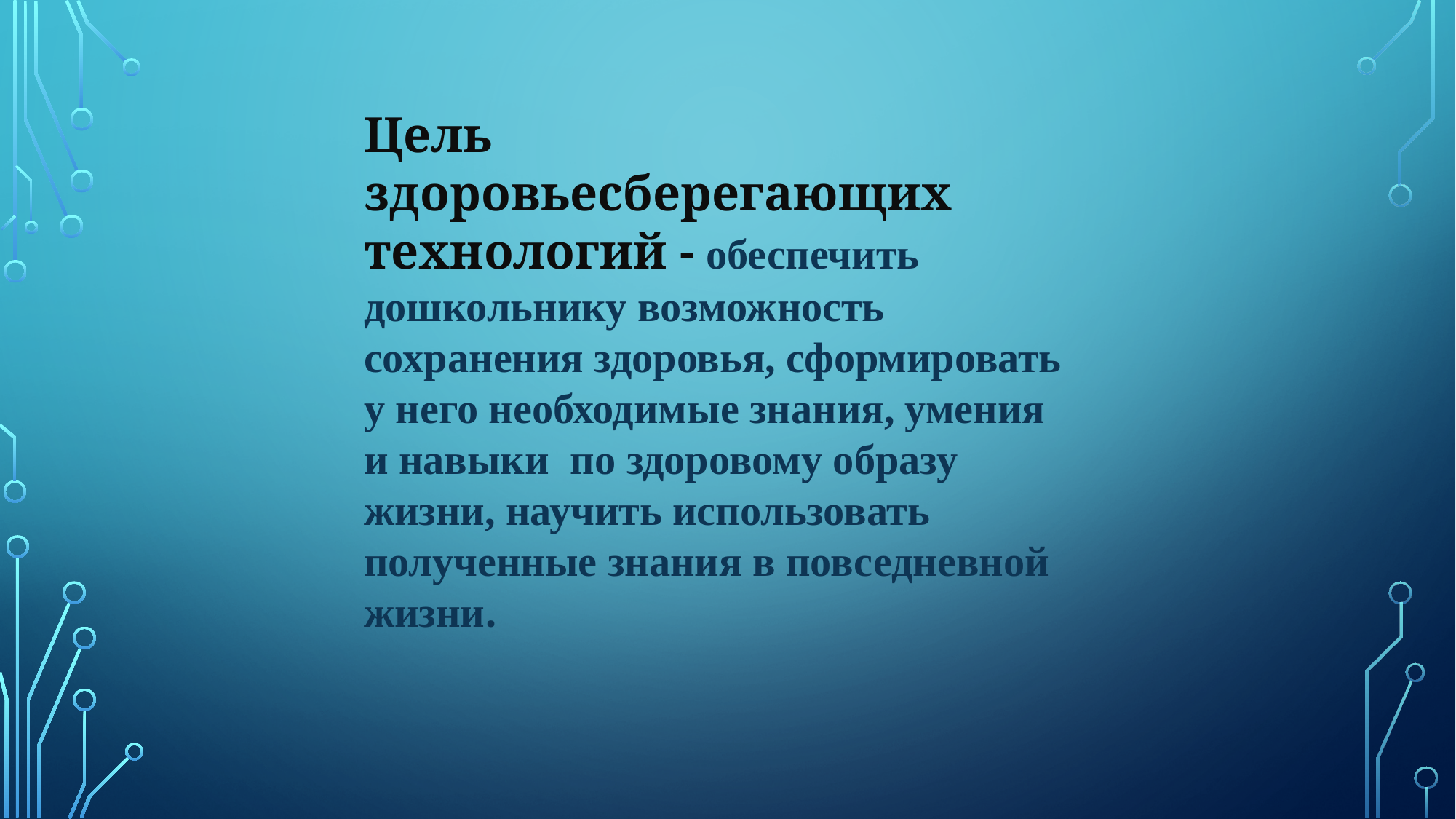

Цель здоровьесберегающих технологий - обеспечить дошкольнику возможность сохранения здоровья, сформировать у него необходимые знания, умения и навыки  по здоровому образу жизни, научить использовать полученные знания в повседневной жизни.